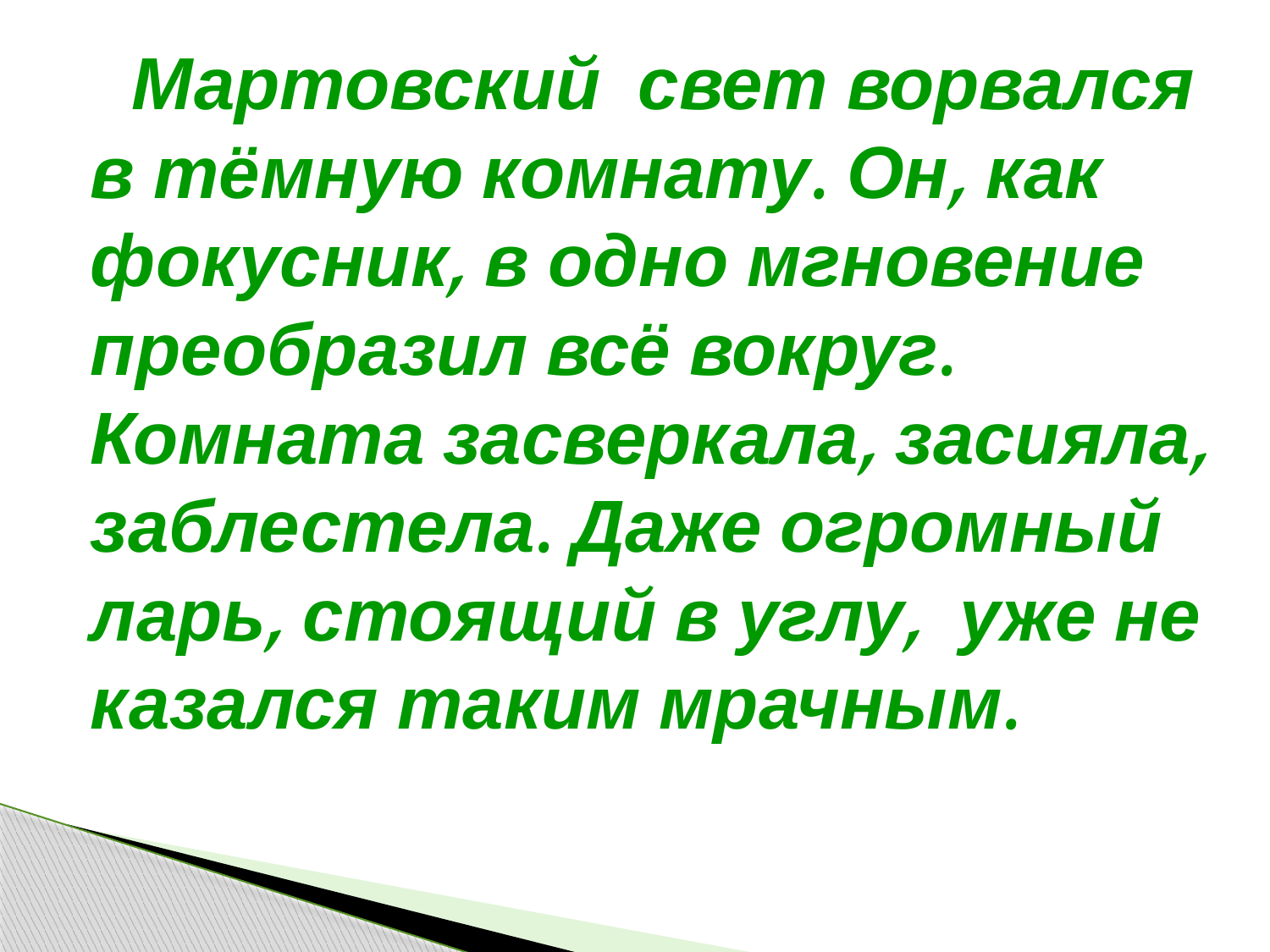

Мартовский  свет ворвался в тёмную комнату. Он, как фокусник, в одно мгновение преобразил всё вокруг. Комната засверкала, засияла, заблестела. Даже огромный ларь, стоящий в углу,  уже не казался таким мрачным.